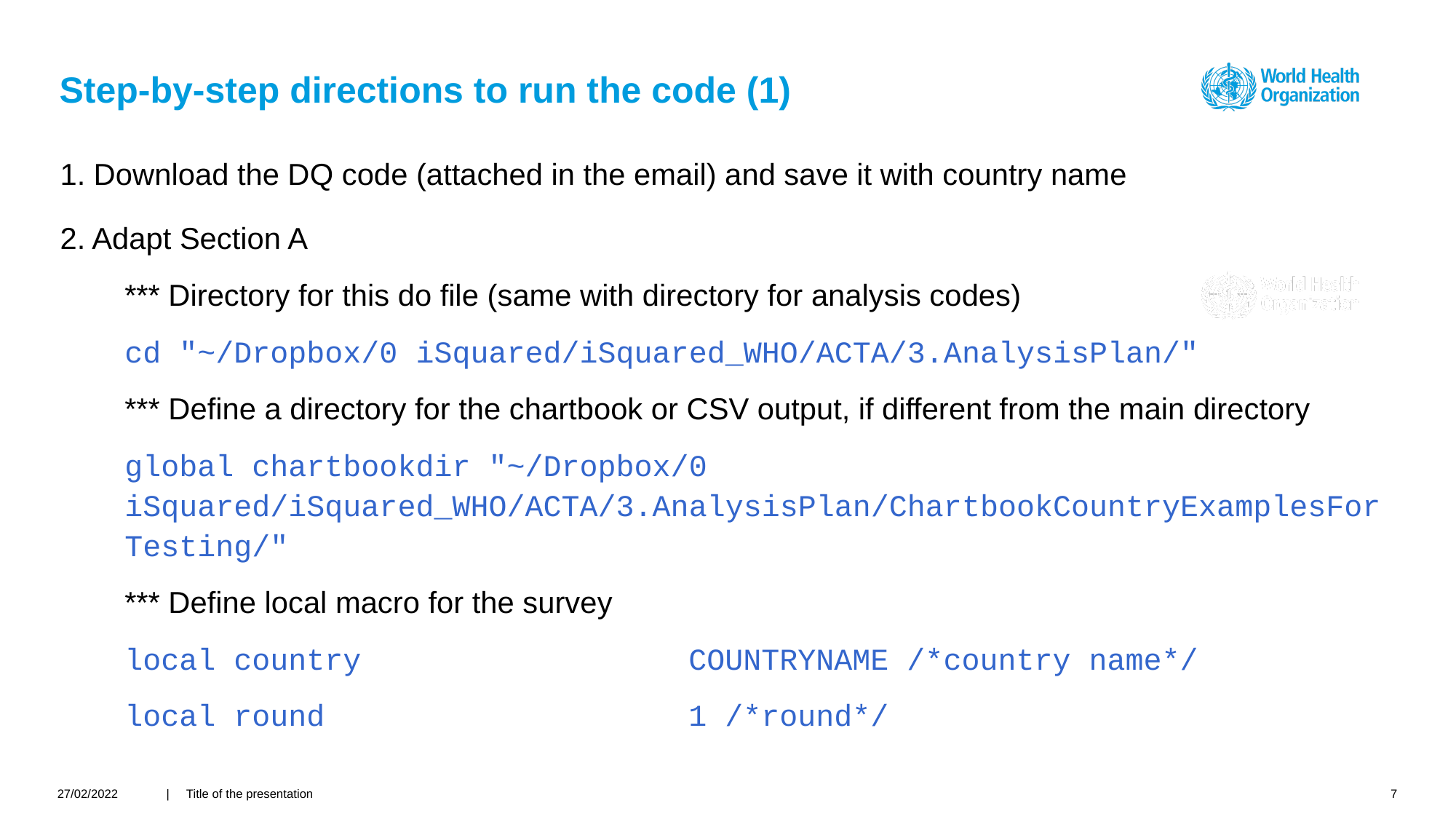

Step-by-step directions to run the code (1)

1. Download the DQ code (attached in the email) and save it with country name
2. Adapt Section A
*** Directory for this do file (same with directory for analysis codes)
cd "~/Dropbox/0 iSquared/iSquared_WHO/ACTA/3.AnalysisPlan/"
*** Define a directory for the chartbook or CSV output, if different from the main directory
global chartbookdir "~/Dropbox/0 iSquared/iSquared_WHO/ACTA/3.AnalysisPlan/ChartbookCountryExamplesForTesting/"
*** Define local macro for the survey
local country	 		 COUNTRYNAME /*country name*/
local round 			 1 /*round*/

27/02/2022
|     Title of the presentation
7